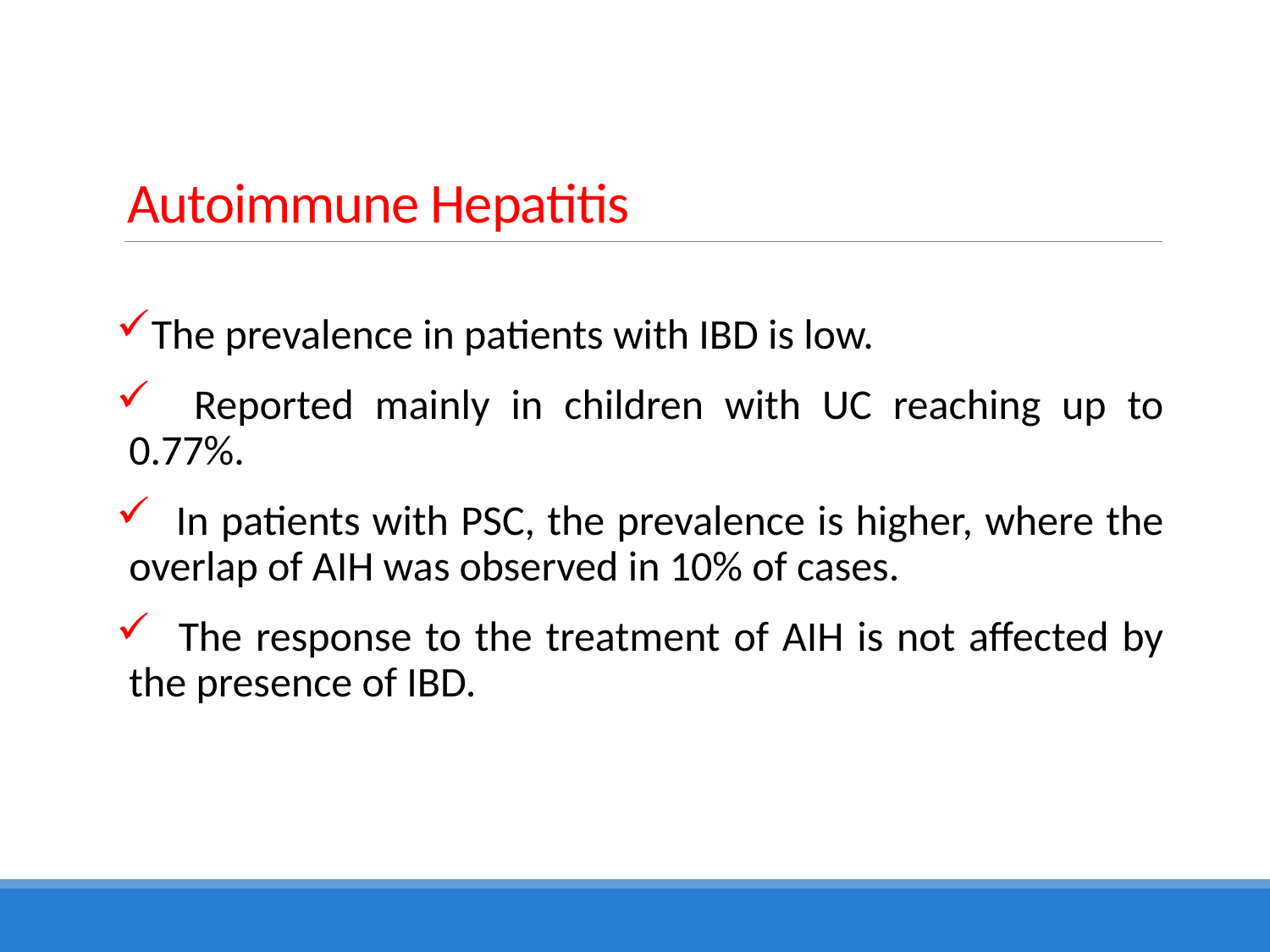

# Autoimmune Hepatitis

The prevalence in patients with IBD is low.
  Reported mainly in children with UC reaching up to 0.77%.
  In patients with PSC, the prevalence is higher, where the overlap of AIH was observed in 10% of cases.
  The response to the treatment of AIH is not affected by the presence of IBD.